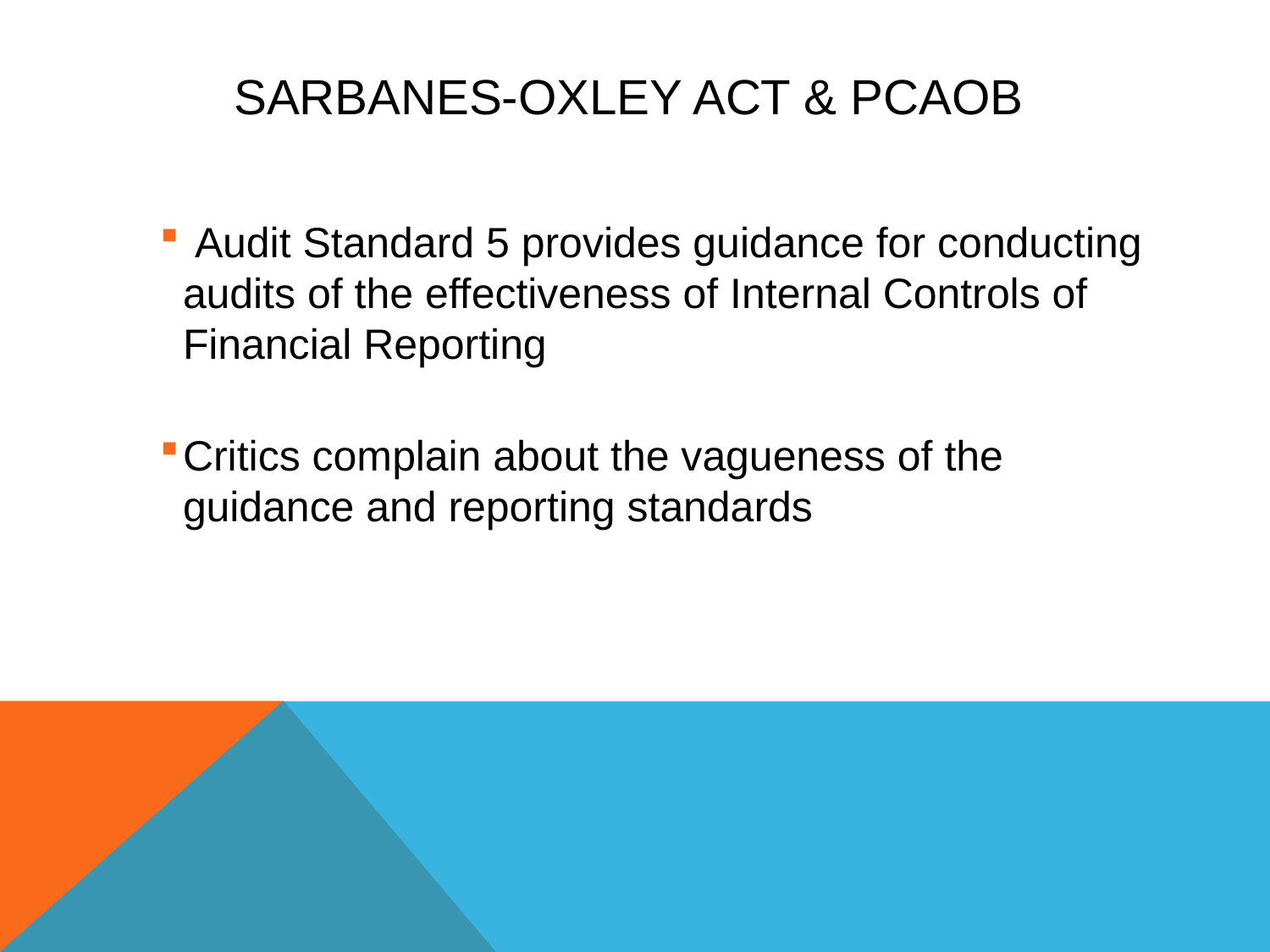

# Sarbanes-Oxley Act & PCAOB

 Audit Standard 5 provides guidance for conducting audits of the effectiveness of Internal Controls of Financial Reporting

Critics complain about the vagueness of the guidance and reporting standards